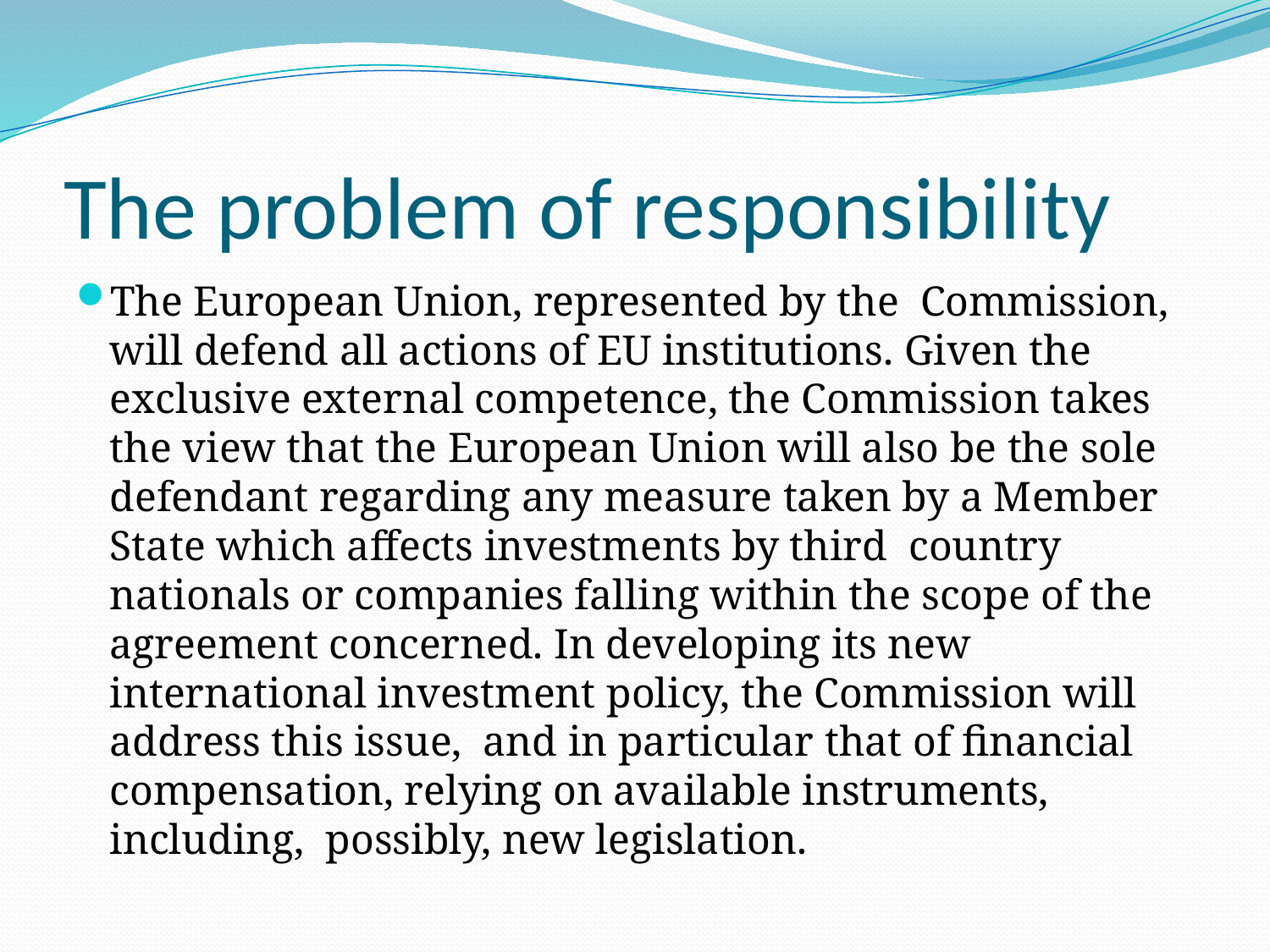

# The problem of responsibility
The European Union, represented by the  Commission, will defend all actions of EU institutions. Given the exclusive external competence, the Commission takes the view that the European Union will also be the sole  defendant regarding any measure taken by a Member State which affects investments by third  country nationals or companies falling within the scope of the agreement concerned. In developing its new international investment policy, the Commission will address this issue,  and in particular that of financial compensation, relying on available instruments, including,  possibly, new legislation.